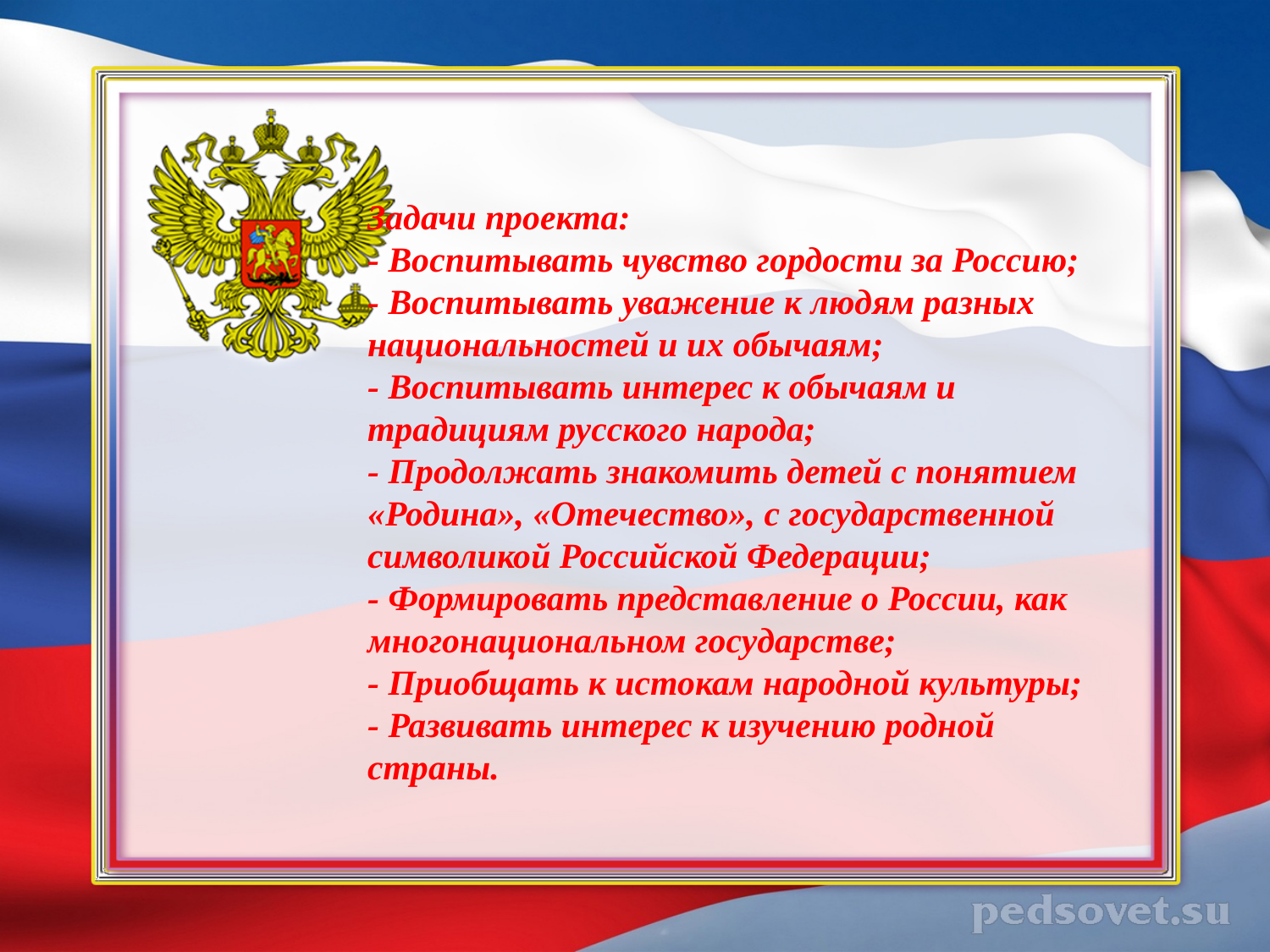

Задачи проекта:
- Воспитывать чувство гордости за Россию;
- Воспитывать уважение к людям разных национальностей и их обычаям;
- Воспитывать интерес к обычаям и традициям русского народа;
- Продолжать знакомить детей с понятием «Родина», «Отечество», с государственной символикой Российской Федерации;
- Формировать представление о России, как многонациональном государстве;
- Приобщать к истокам народной культуры;
- Развивать интерес к изучению родной страны.